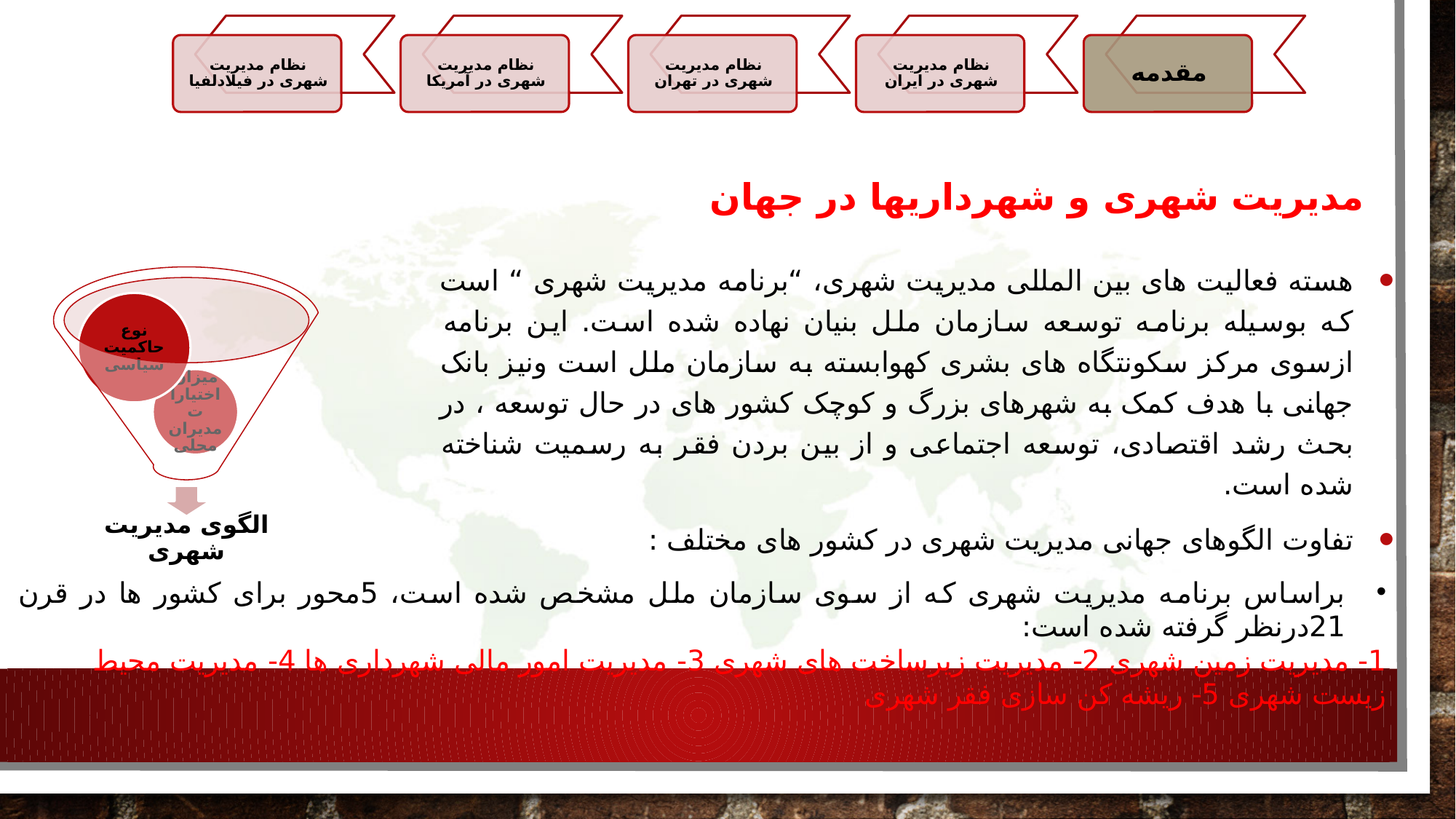

مقدمه
نظام مدیریت شهری در ایران
نظام مدیریت شهری در تهران
نظام مدیریت شهری در آمریکا
نظام مدیریت شهری در فیلادلفیا
مدیریت شهری و شهرداریها در جهان
هسته فعالیت های بین المللی مدیریت شهری، “برنامه مدیریت شهری “ است که بوسیله برنامه توسعه سازمان ملل بنیان نهاده شده است. این برنامه ازسوی مرکز سکونتگاه های بشری کهوابسته به سازمان ملل است ونیز بانک جهانی با هدف کمک به شهرهای بزرگ و کوچک کشور های در حال توسعه ، در بحث رشد اقتصادی، توسعه اجتماعی و از بین بردن فقر به رسمیت شناخته شده است.
تفاوت الگوهای جهانی مدیریت شهری در کشور های مختلف :

الگوی مدیریت شهری
میزان اختیارات مدیران محلی
نوع حاکمیت سیاسی
براساس برنامه مدیریت شهری که از سوی سازمان ملل مشخص شده است، 5محور برای کشور ها در قرن 21درنظر گرفته شده است:
1- مدیریت زمین شهری 2- مدیریت زیرساخت های شهری 3- مدیریت امور مالی شهرداری ها 4- مدیریت محیط زیست شهری 5- ریشه کن سازی فقر شهری